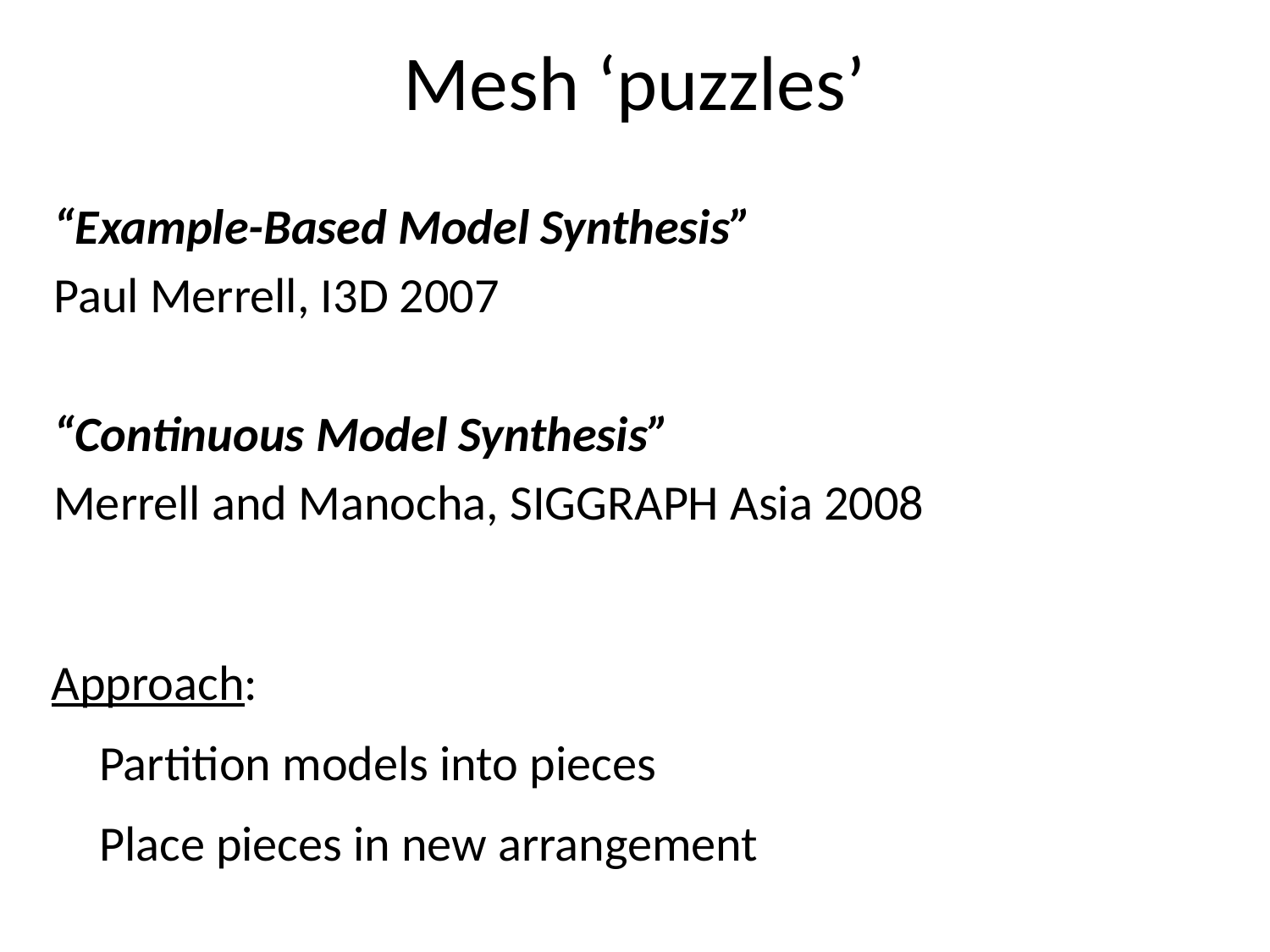

# Mesh ‘puzzles’
“Example-Based Model Synthesis”
Paul Merrell, I3D 2007

“Continuous Model Synthesis”
Merrell and Manocha, SIGGRAPH Asia 2008

Approach:
	Partition models into pieces
	Place pieces in new arrangement